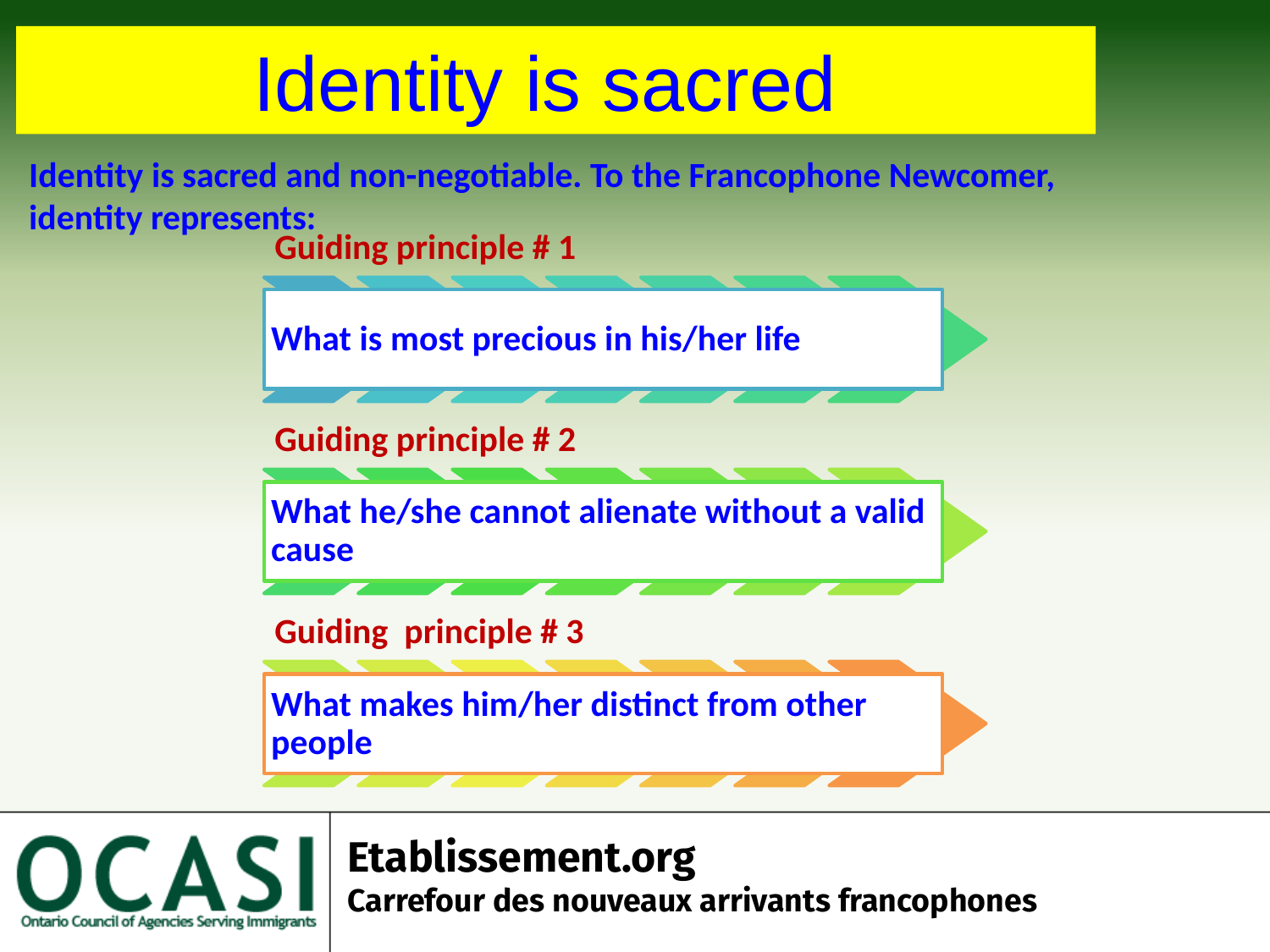

Identity is sacred

Identity is sacred and non-negotiable. To the Francophone Newcomer, identity represents:

Guiding principle # 1
What is most precious in his/her life
Guiding principle # 2
What he/she cannot alienate without a valid cause
Guiding  principle # 3
What makes him/her distinct from other people
Etablissement.org
Carrefour des nouveaux arrivants francophones